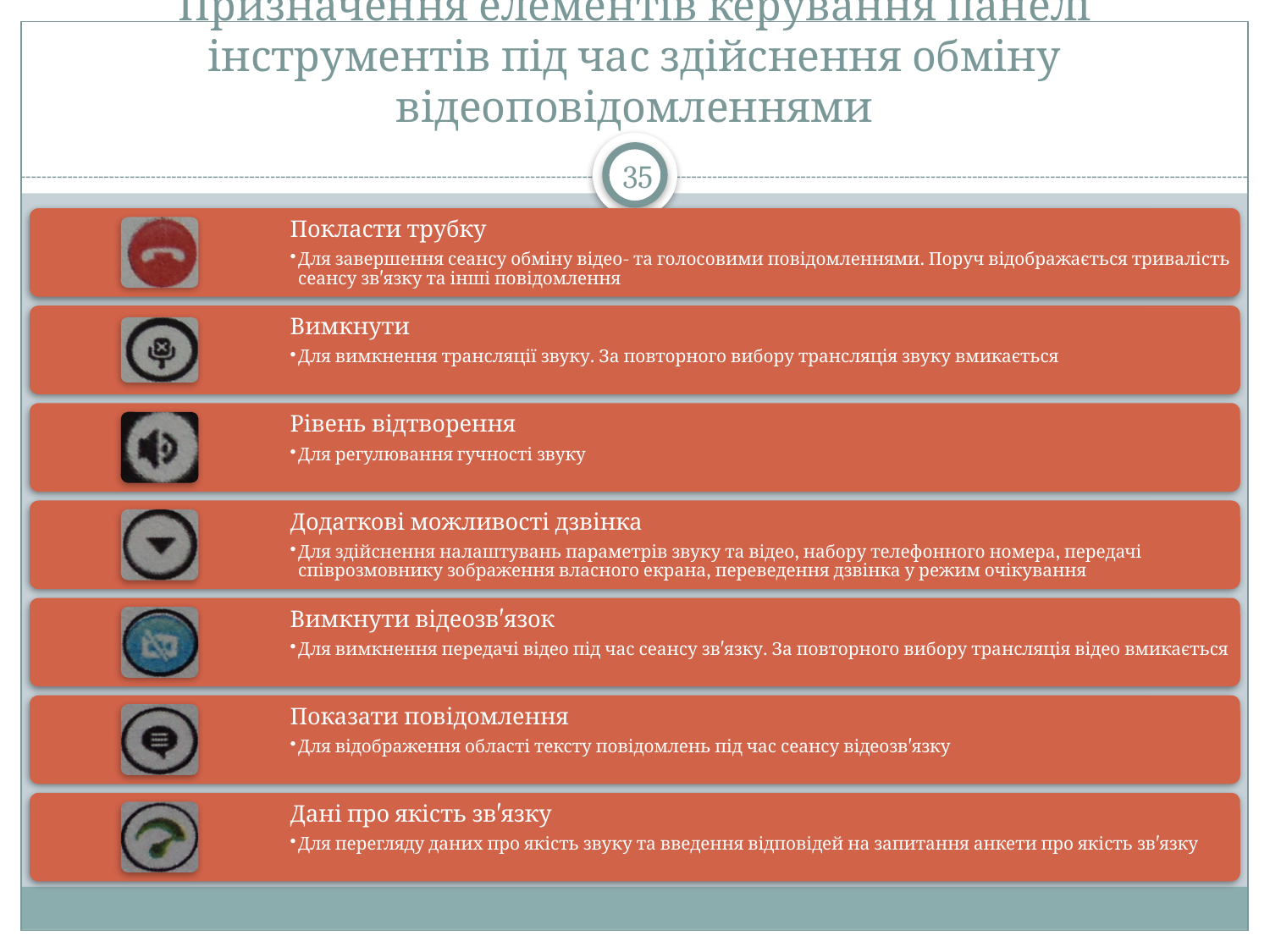

# Призначення елементів керування панелі інструментів під час здійснення обміну відеоповідомленнями
35
Покласти трубку
Для завершення сеансу обміну відео- та голосовими повідомленнями. Поруч відображається тривалість сеансу зв'язку та інші повідомлення
Вимкнути
Для вимкнення трансляції звуку. За повторного вибору трансляція звуку вмикається
Рівень відтворення
Для регулювання гучності звуку
Додаткові можливості дзвінка
Для здійснення налаштувань параметрів звуку та відео, набору телефонного номера, передачі співрозмовнику зображення власного екрана, переведення дзвінка у режим очікування
Вимкнути відеозв'язок
Для вимкнення передачі відео під час сеансу зв'язку. За повторного вибору трансляція відео вмикається
Показати повідомлення
Для відображення області тексту повідомлень під час сеансу відеозв'язку
Дані про якість зв'язку
Для перегляду даних про якість звуку та введення відповідей на запитання анкети про якість зв'язку